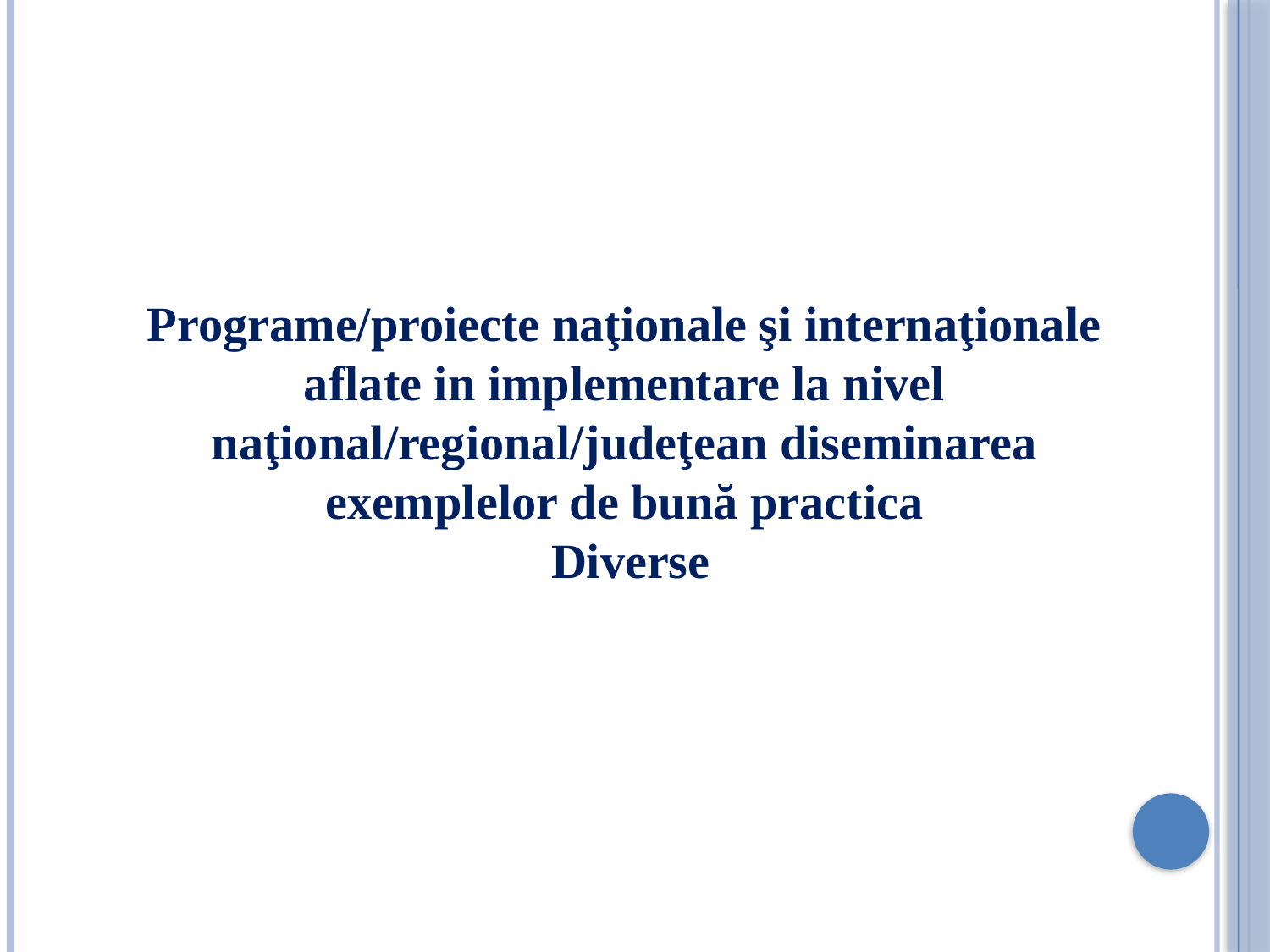

Programe/proiecte naţionale şi internaţionale aflate in implementare la nivel naţional/regional/judeţean diseminarea exemplelor de bună practica
 Diverse
31